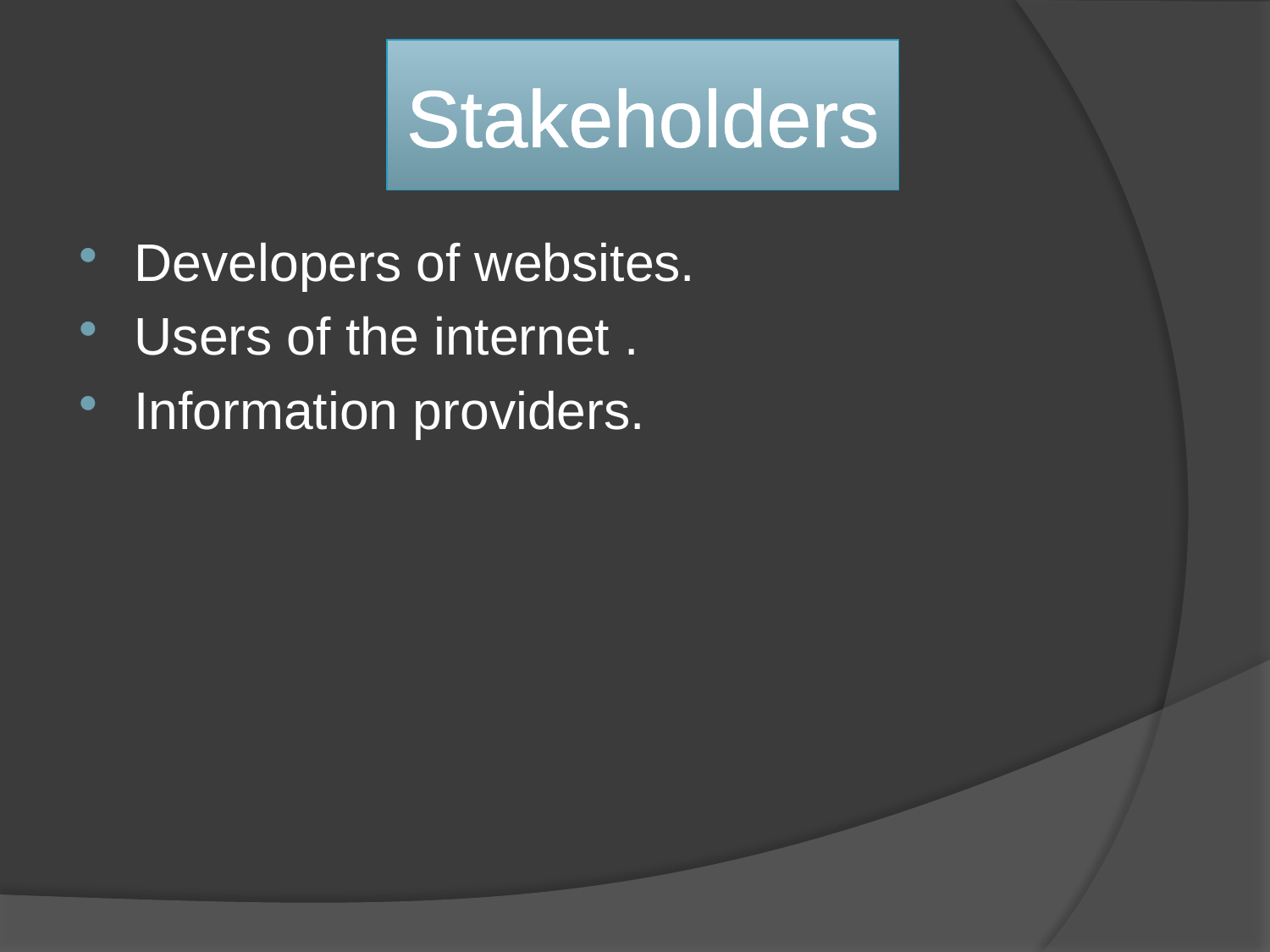

# Stakeholders
Developers of websites.
Users of the internet .
Information providers.